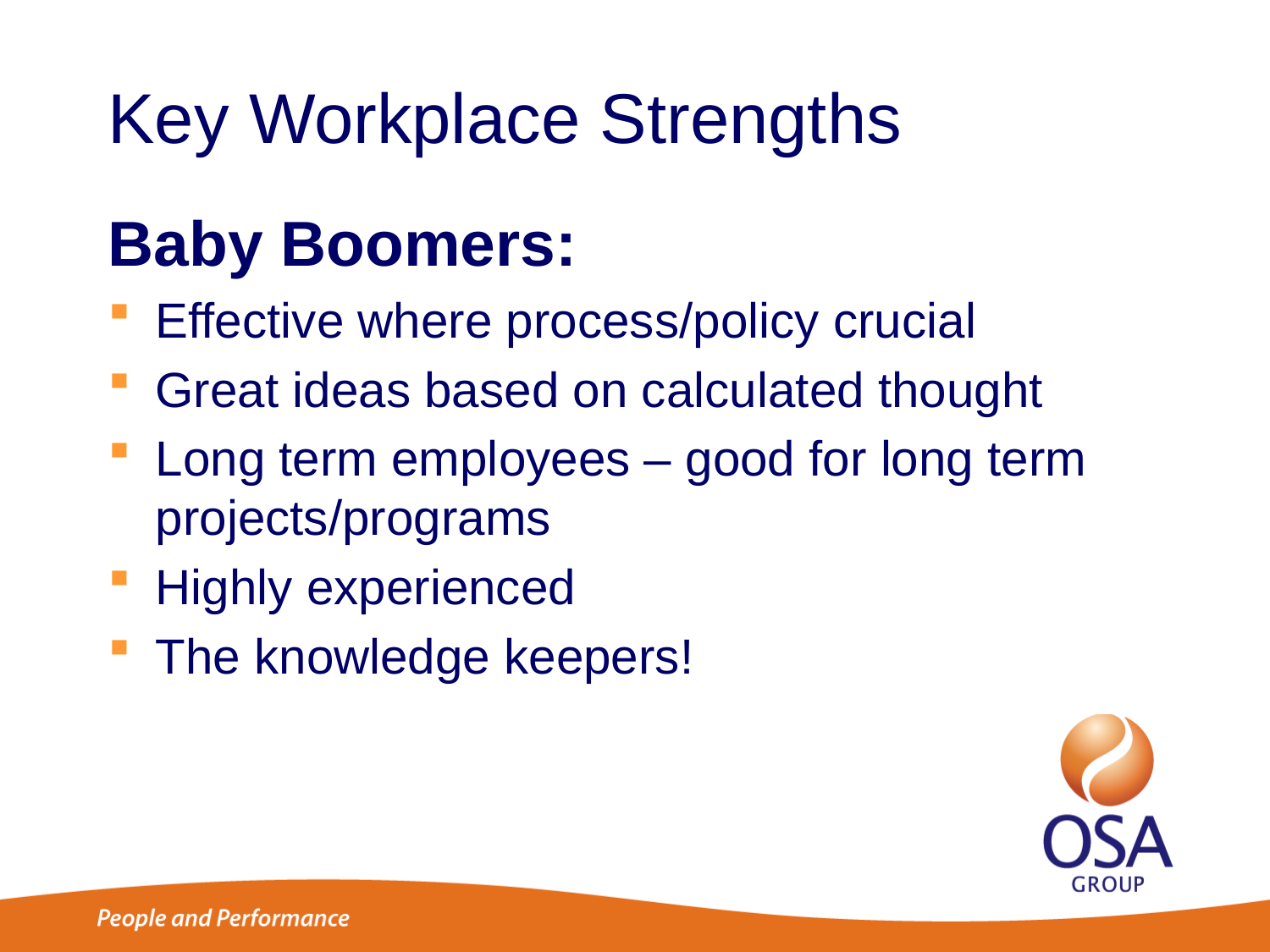

# Key Workplace Strengths
Baby Boomers:
Effective where process/policy crucial
Great ideas based on calculated thought
Long term employees – good for long term projects/programs
Highly experienced
The knowledge keepers!